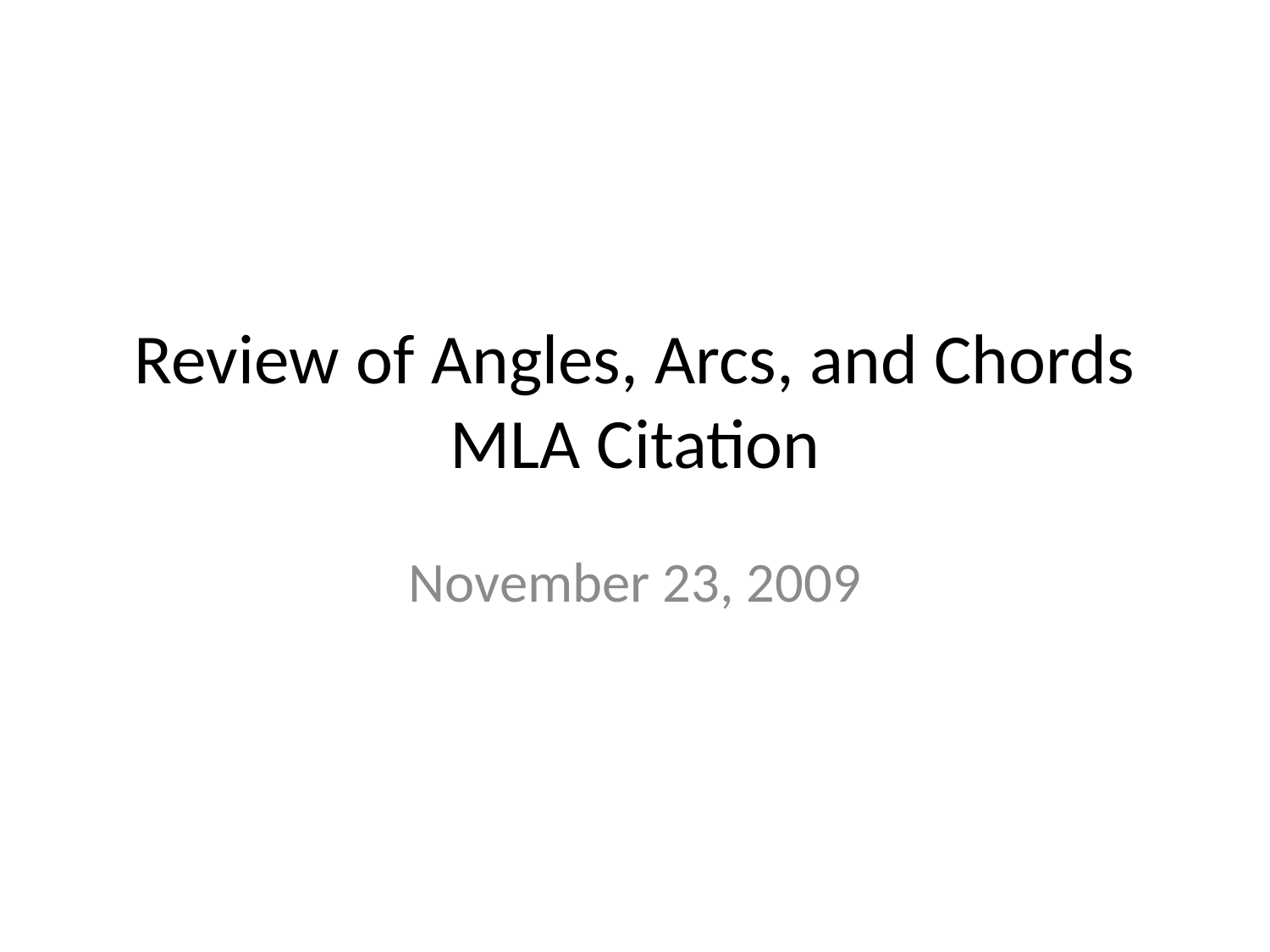

# Review of Angles, Arcs, and Chords MLA Citation
November 23, 2009